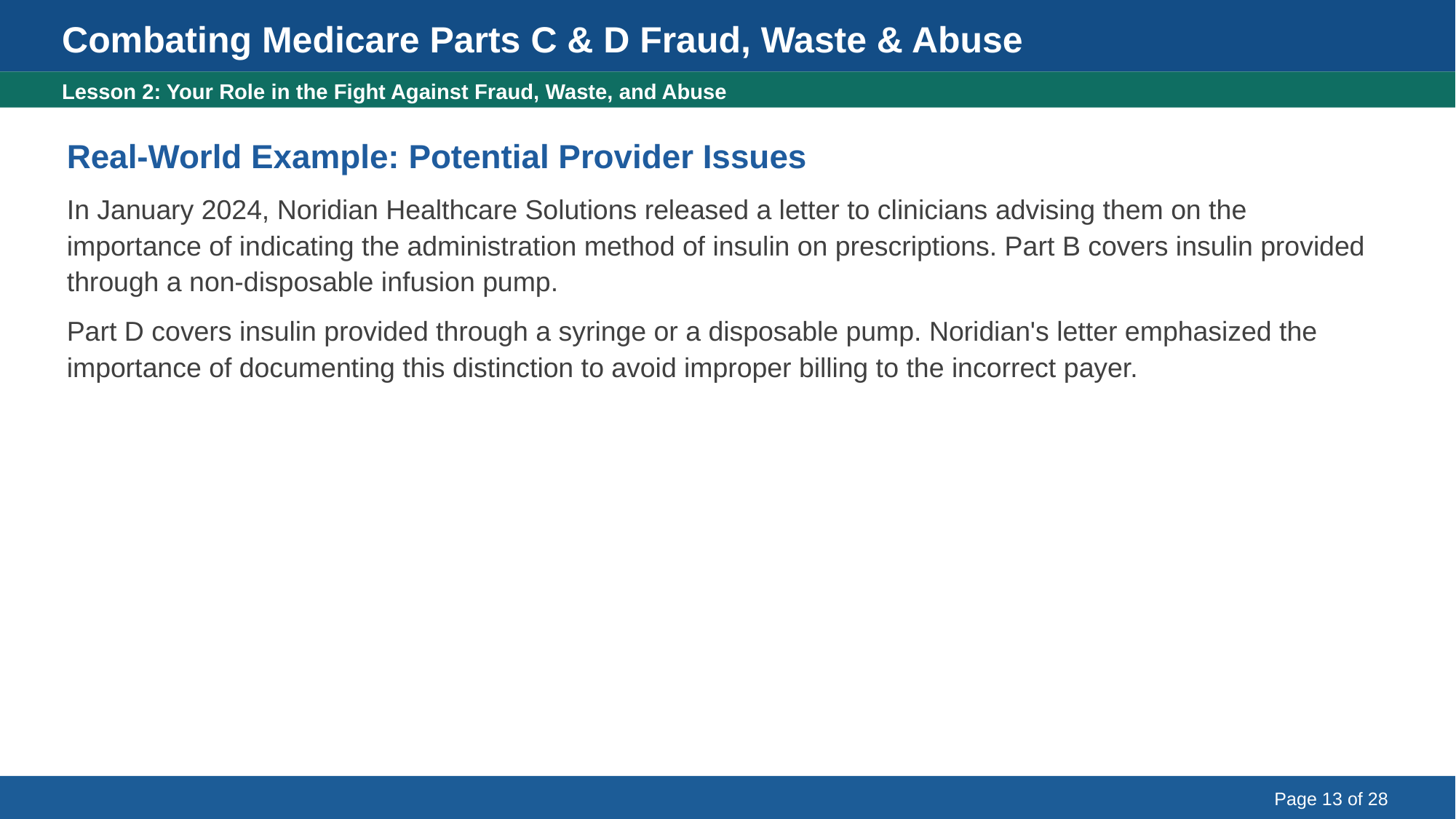

Combating Medicare Parts C & D Fraud, Waste & Abuse
Real-World Example: Potential Provider Issues

Lesson 2: Your Role in the Fight Against Fraud, Waste, and Abuse
Real-World Example: Potential Provider Issues
In January 2024, Noridian Healthcare Solutions released a letter to clinicians advising them on the importance of indicating the administration method of insulin on prescriptions. Part B covers insulin provided through a non-disposable infusion pump.
Part D covers insulin provided through a syringe or a disposable pump. Noridian's letter emphasized the importance of documenting this distinction to avoid improper billing to the incorrect payer.

Page 13 of 28